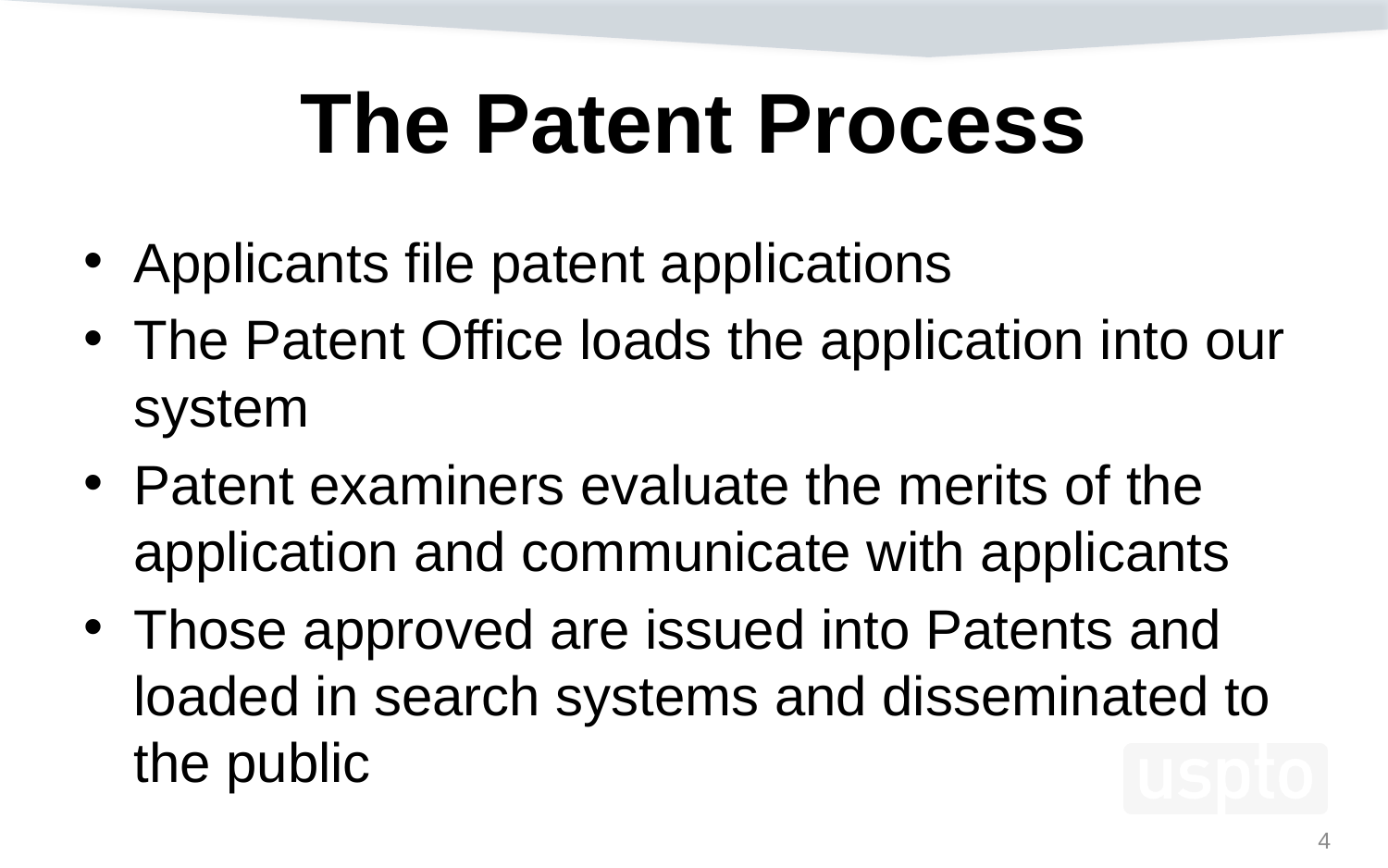

# The Patent Process
Applicants file patent applications
The Patent Office loads the application into our system
Patent examiners evaluate the merits of the application and communicate with applicants
Those approved are issued into Patents and loaded in search systems and disseminated to the public
4